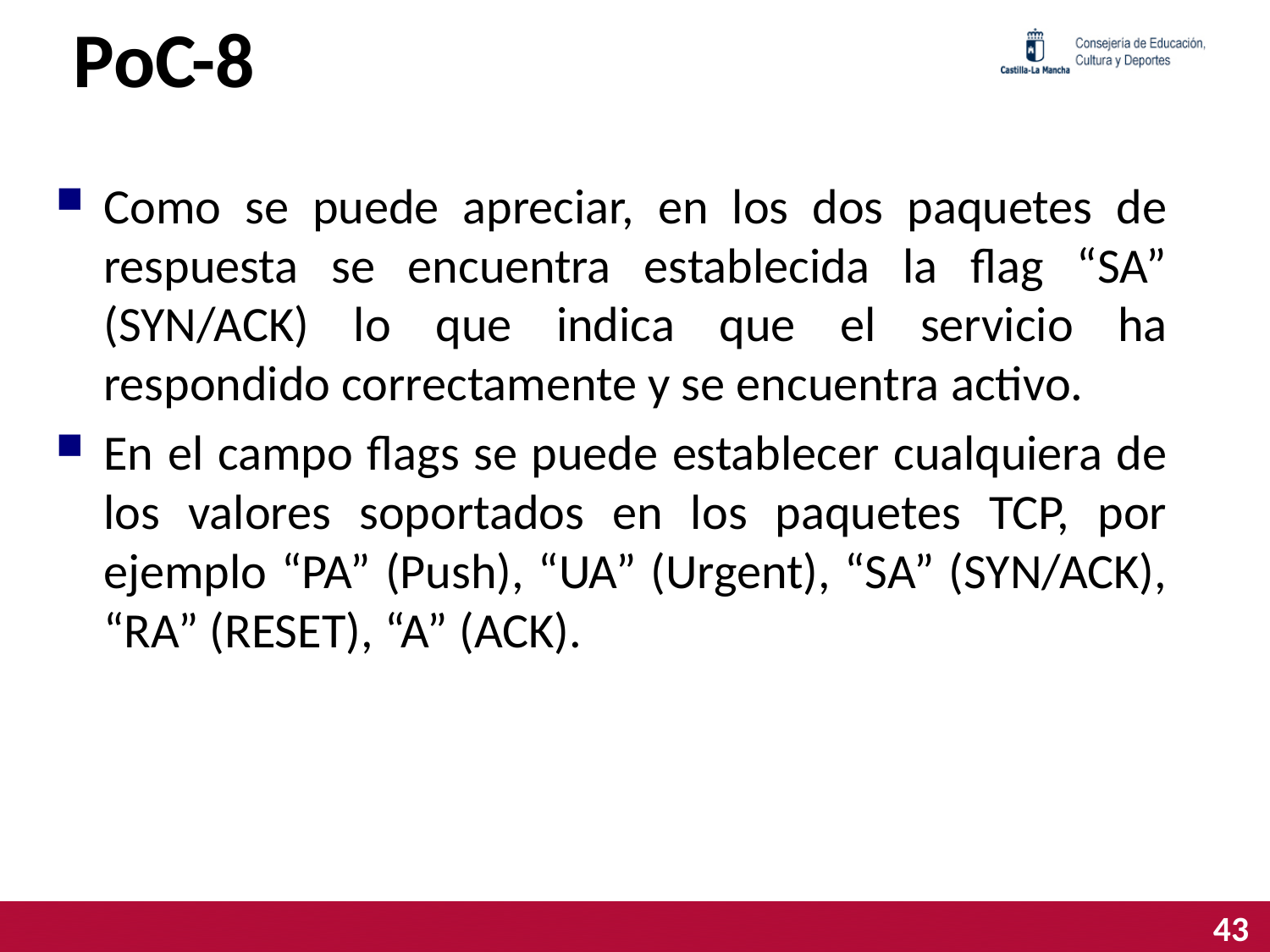

# PoC-8
Como se puede apreciar, en los dos paquetes de respuesta se encuentra establecida la flag “SA” (SYN/ACK) lo que indica que el servicio ha respondido correctamente y se encuentra activo.
En el campo flags se puede establecer cualquiera de los valores soportados en los paquetes TCP, por ejemplo “PA” (Push), “UA” (Urgent), “SA” (SYN/ACK), “RA” (RESET), “A” (ACK).